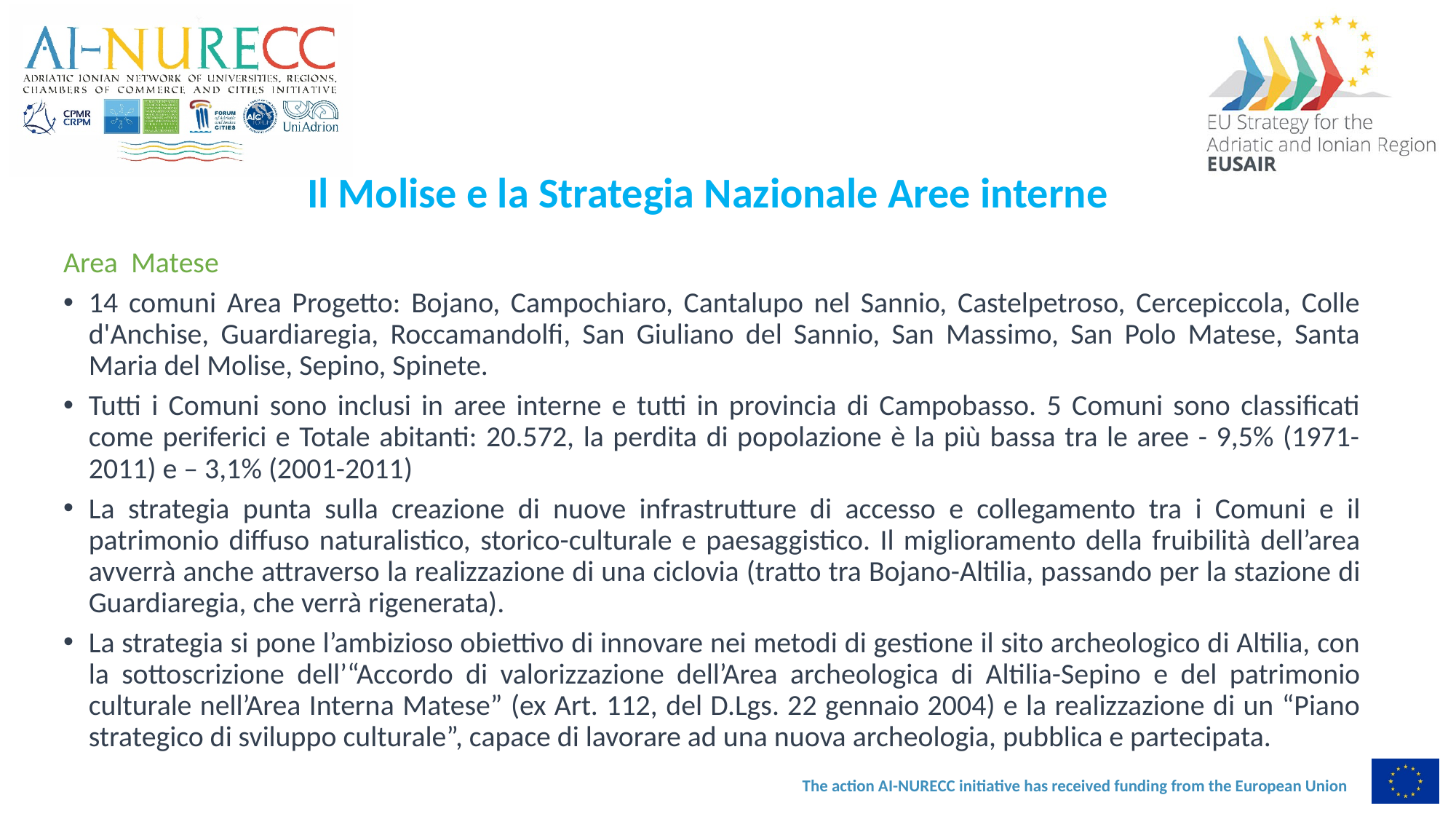

Il Molise e la Strategia Nazionale Aree interne
Area  Matese
14 comuni Area Progetto: Bojano, Campochiaro, Cantalupo nel Sannio, Castelpetroso, Cercepiccola, Colle d'Anchise, Guardiaregia, Roccamandolfi, San Giuliano del Sannio, San Massimo, San Polo Matese, Santa Maria del Molise, Sepino, Spinete.
Tutti i Comuni sono inclusi in aree interne e tutti in provincia di Campobasso. 5 Comuni sono classificati come periferici e Totale abitanti: 20.572, la perdita di popolazione è la più bassa tra le aree - 9,5% (1971-2011) e – 3,1% (2001-2011)
La strategia punta sulla creazione di nuove infrastrutture di accesso e collegamento tra i Comuni e il patrimonio diffuso naturalistico, storico-culturale e paesaggistico. Il miglioramento della fruibilità dell’area avverrà anche attraverso la realizzazione di una ciclovia (tratto tra Bojano-Altilia, passando per la stazione di Guardiaregia, che verrà rigenerata).
La strategia si pone l’ambizioso obiettivo di innovare nei metodi di gestione il sito archeologico di Altilia, con la sottoscrizione dell’“Accordo di valorizzazione dell’Area archeologica di Altilia-Sepino e del patrimonio culturale nell’Area Interna Matese” (ex Art. 112, del D.Lgs. 22 gennaio 2004) e la realizzazione di un “Piano strategico di sviluppo culturale”, capace di lavorare ad una nuova archeologia, pubblica e partecipata.